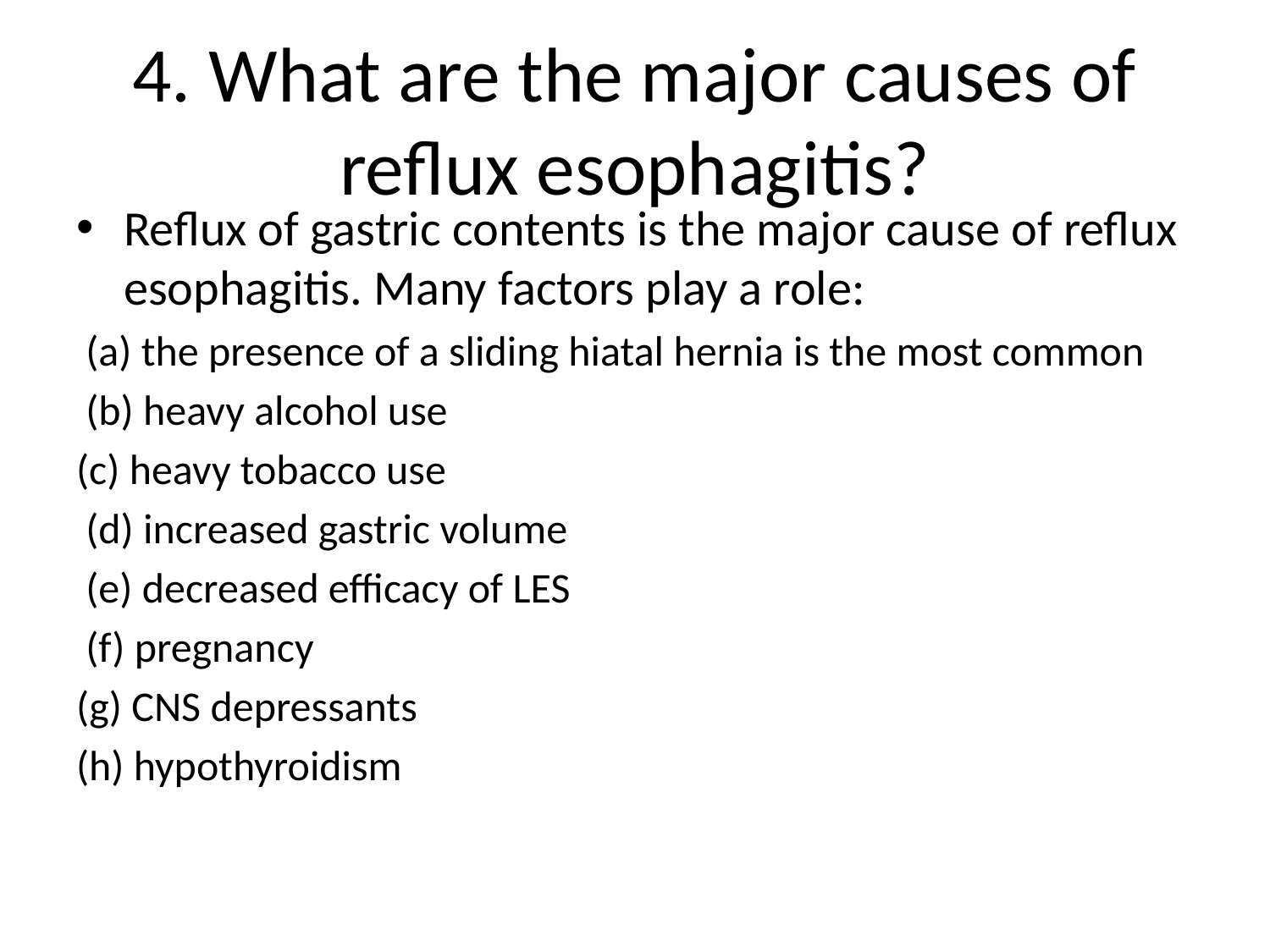

# 4. What are the major causes of reflux esophagitis?
Reflux of gastric contents is the major cause of reflux esophagitis. Many factors play a role:
 (a) the presence of a sliding hiatal hernia is the most common
 (b) heavy alcohol use
(c) heavy tobacco use
 (d) increased gastric volume
 (e) decreased efficacy of LES
 (f) pregnancy
(g) CNS depressants
(h) hypothyroidism